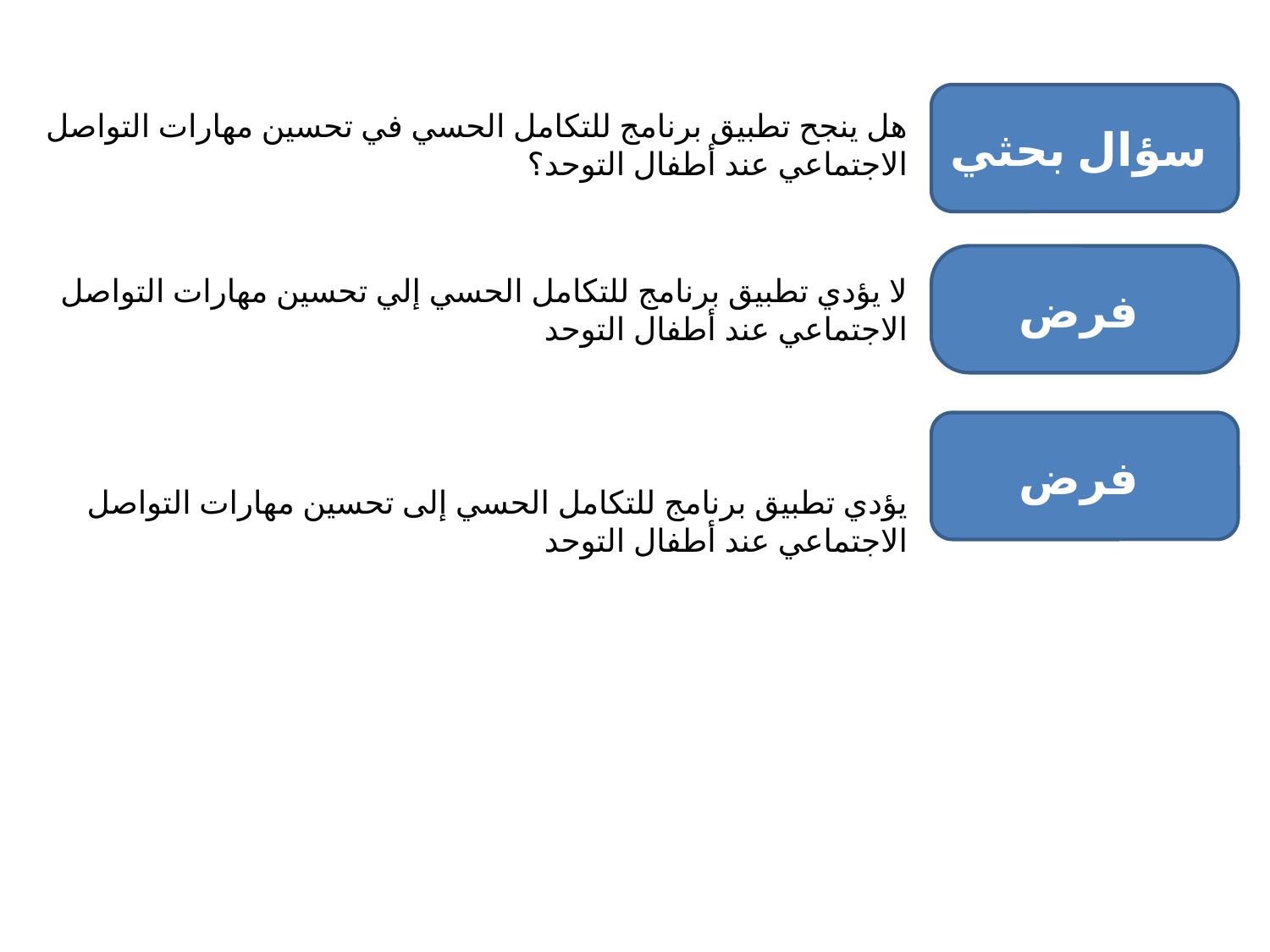

سؤال بحثي
هل ينجح تطبيق برنامج للتكامل الحسي في تحسين مهارات التواصل الاجتماعي عند أطفال التوحد؟
فرض
لا يؤدي تطبيق برنامج للتكامل الحسي إلي تحسين مهارات التواصل الاجتماعي عند أطفال التوحد
فرض
يؤدي تطبيق برنامج للتكامل الحسي إلى تحسين مهارات التواصل الاجتماعي عند أطفال التوحد